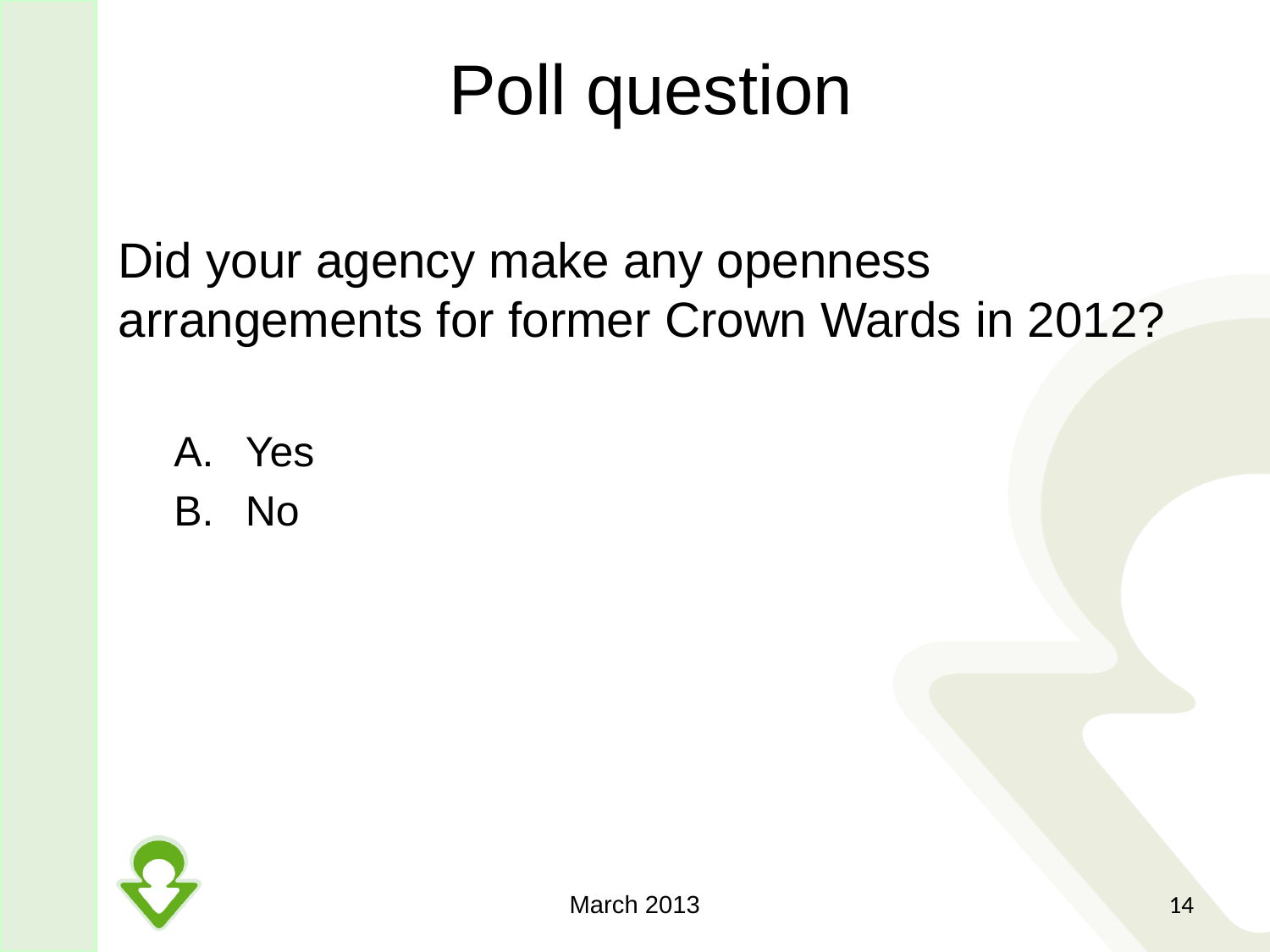

# Poll question
Did your agency make any openness arrangements for former Crown Wards in 2012?

Yes
No

March 2013
14